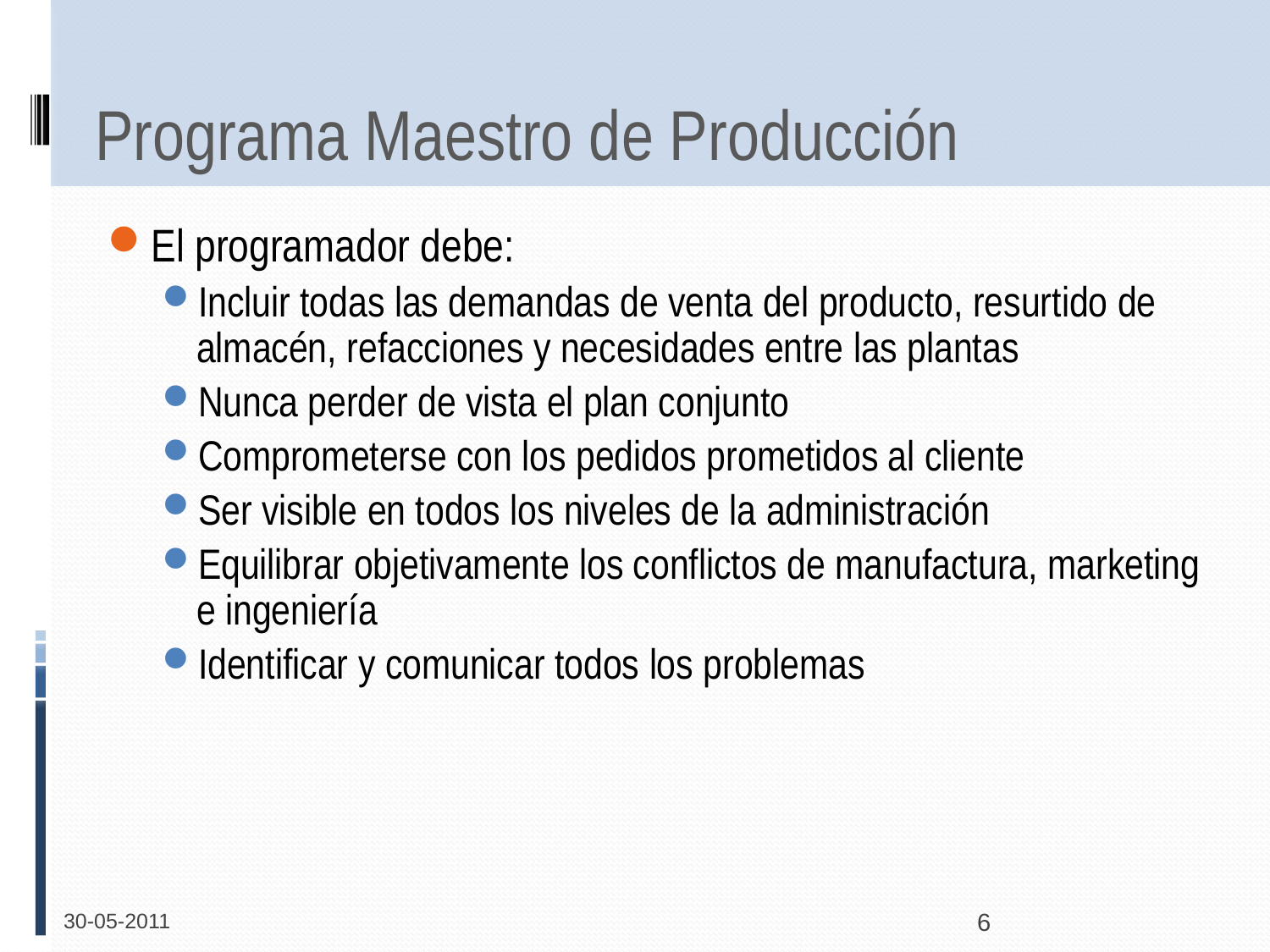

# Programa Maestro de Producción
El programador debe:
Incluir todas las demandas de venta del producto, resurtido de almacén, refacciones y necesidades entre las plantas
Nunca perder de vista el plan conjunto
Comprometerse con los pedidos prometidos al cliente
Ser visible en todos los niveles de la administración
Equilibrar objetivamente los conflictos de manufactura, marketing e ingeniería
Identificar y comunicar todos los problemas

30-05-2011
6